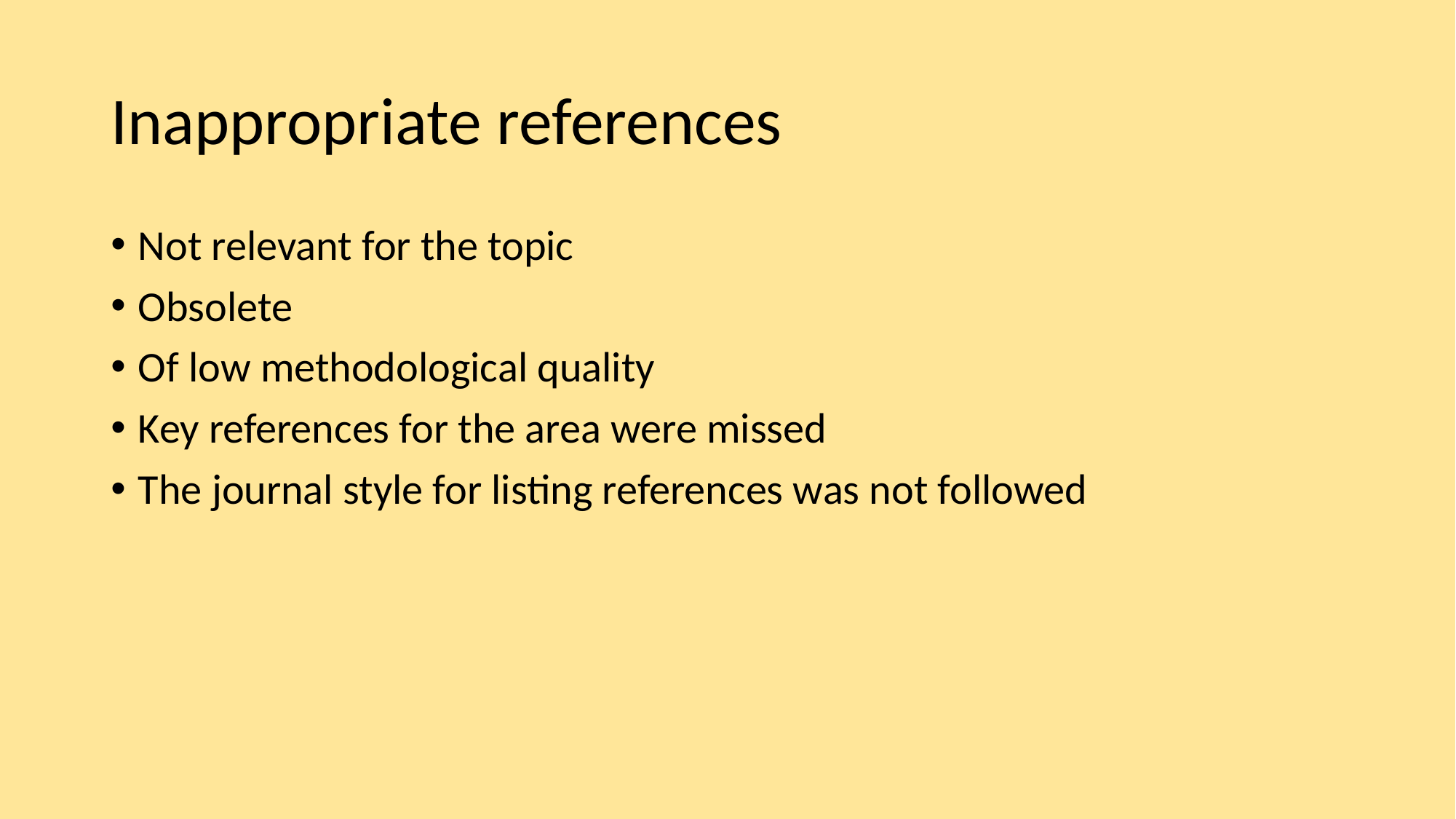

# Inappropriate references
Not relevant for the topic
Obsolete
Of low methodological quality
Key references for the area were missed
The journal style for listing references was not followed